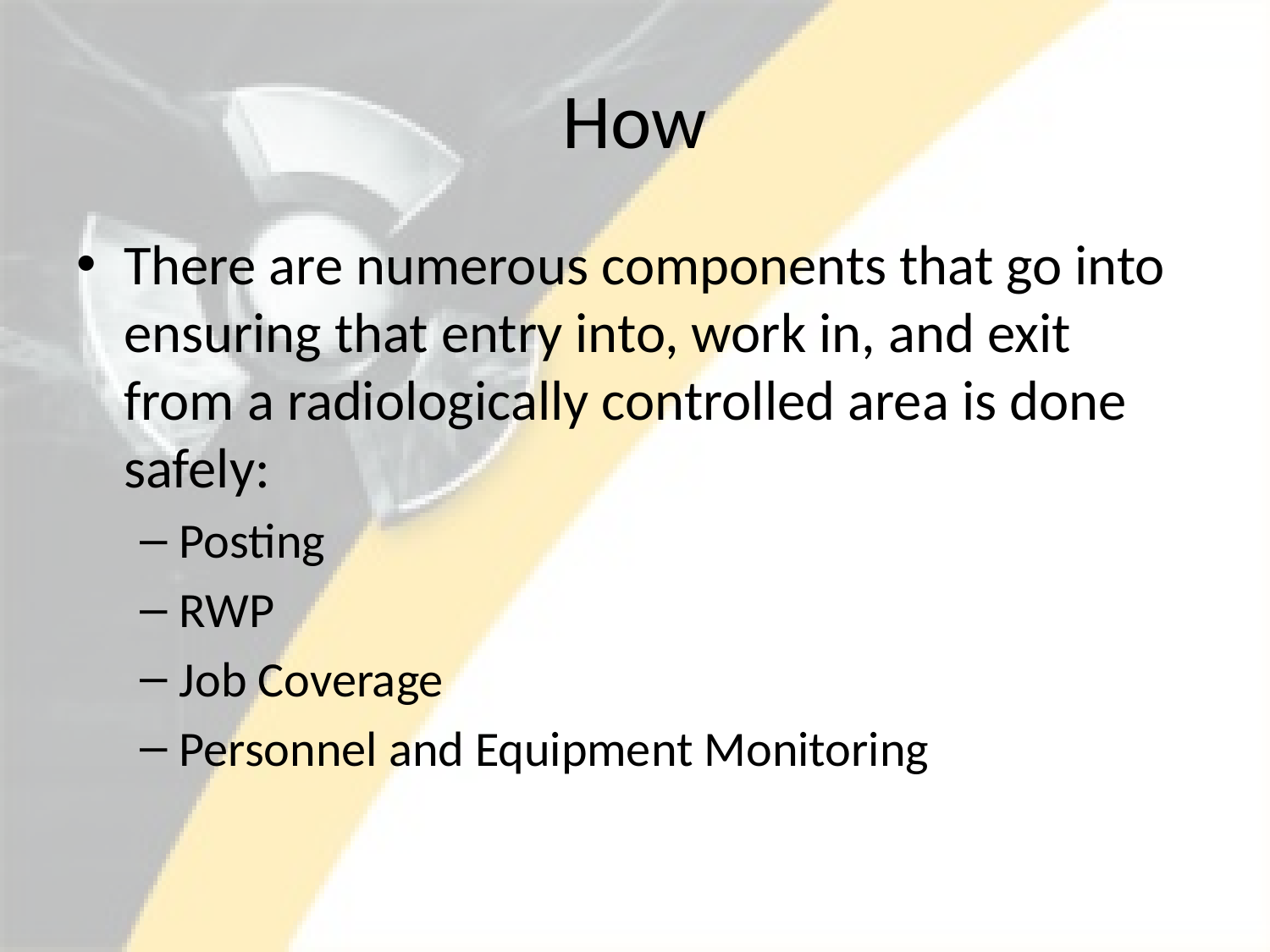

# How
There are numerous components that go into ensuring that entry into, work in, and exit from a radiologically controlled area is done safely:
Posting
RWP
Job Coverage
Personnel and Equipment Monitoring